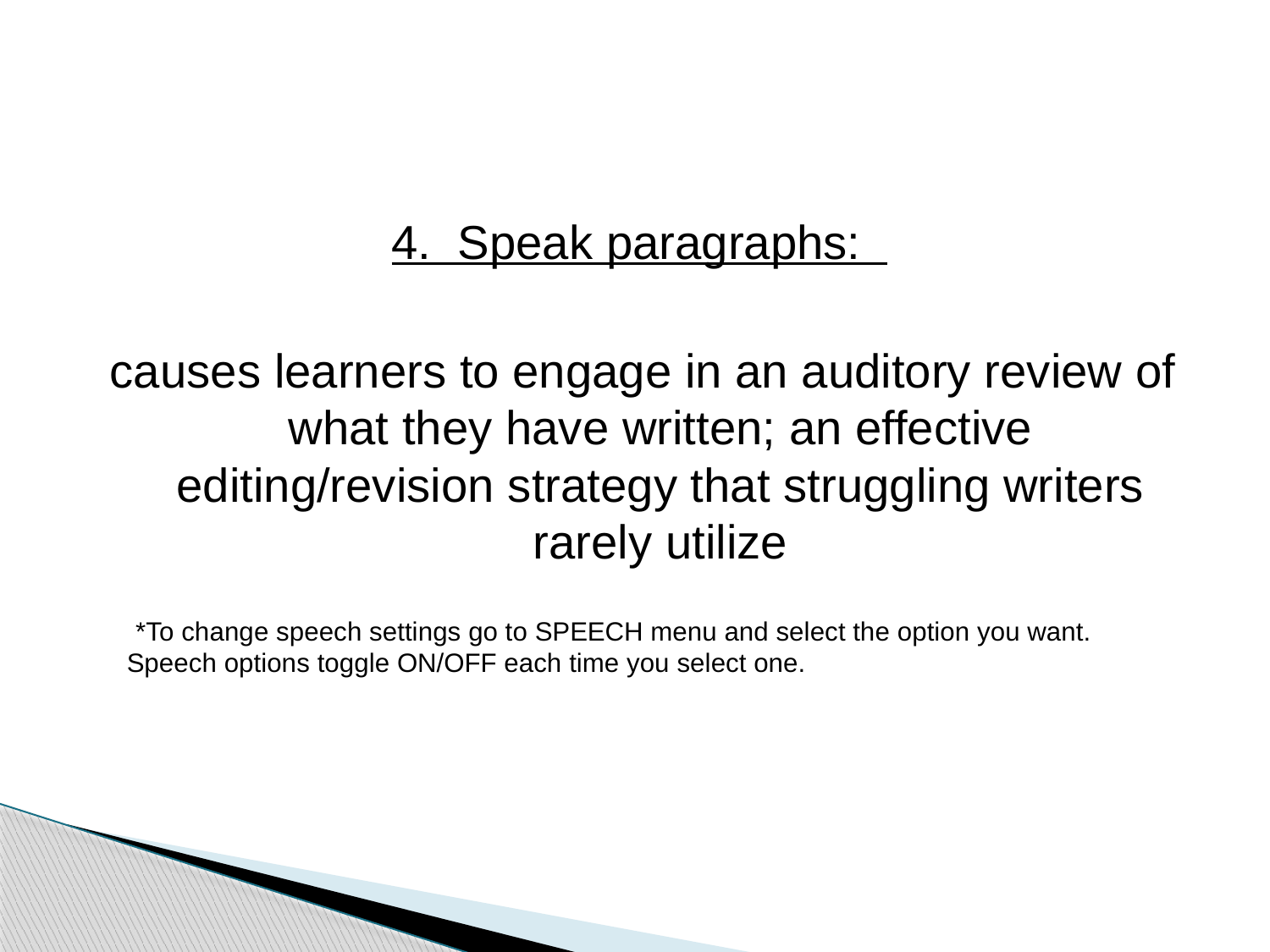

#
4.  Speak paragraphs:

causes learners to engage in an auditory review of what they have written; an effective editing/revision strategy that struggling writers rarely utilize

      *To change speech settings go to SPEECH menu and select the option you want.  Speech options toggle ON/OFF each time you select one.